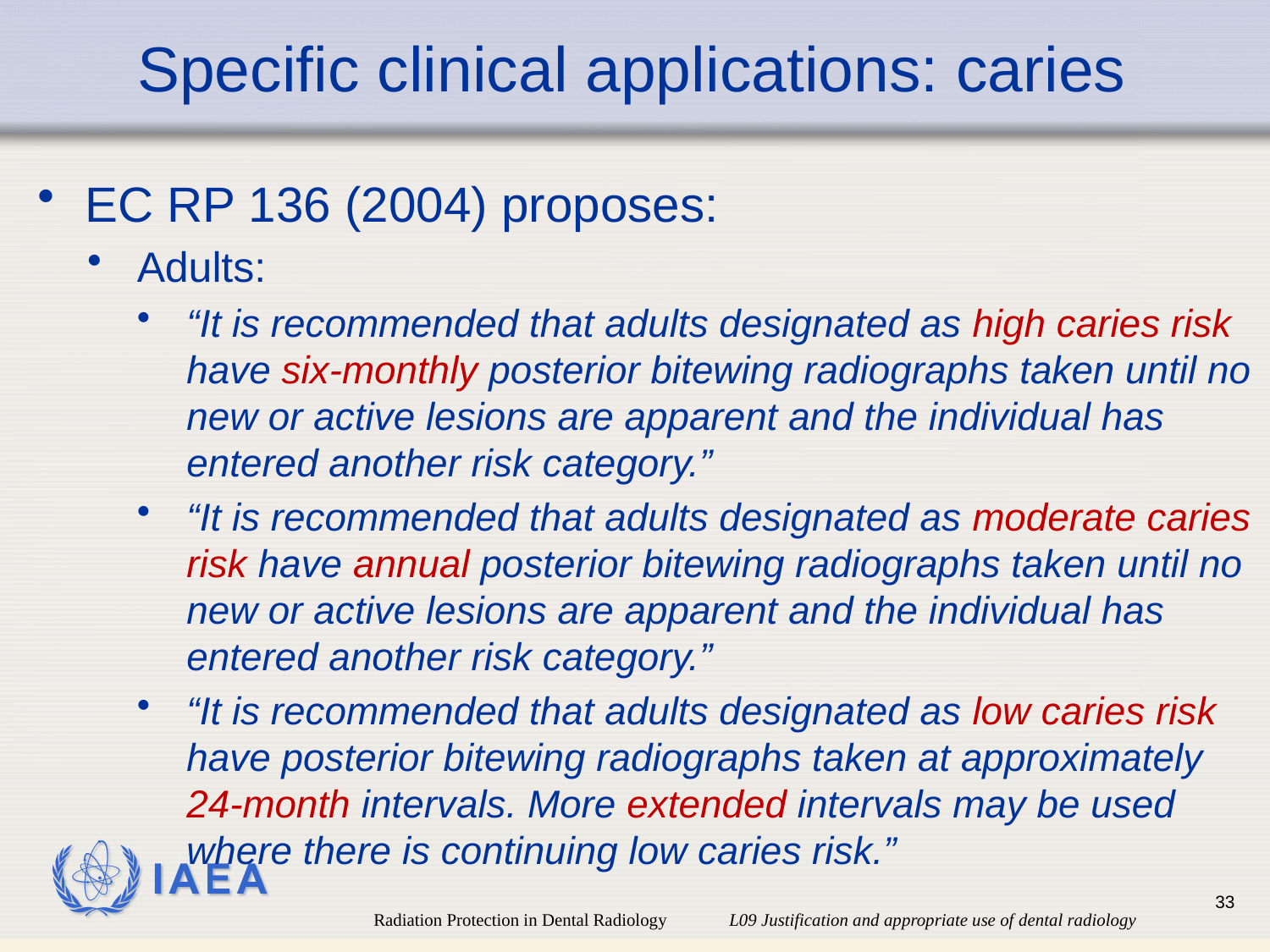

# Specific clinical applications: caries
EC RP 136 (2004) proposes:
Adults:
“It is recommended that adults designated as high caries risk have six-monthly posterior bitewing radiographs taken until no new or active lesions are apparent and the individual has entered another risk category.”
“It is recommended that adults designated as moderate caries risk have annual posterior bitewing radiographs taken until no new or active lesions are apparent and the individual has entered another risk category.”
“It is recommended that adults designated as low caries risk have posterior bitewing radiographs taken at approximately
24-month intervals. More extended intervals may be used where there is continuing low caries risk.”
33
Radiation Protection in Dental Radiology              L09 Justification and appropriate use of dental radiology